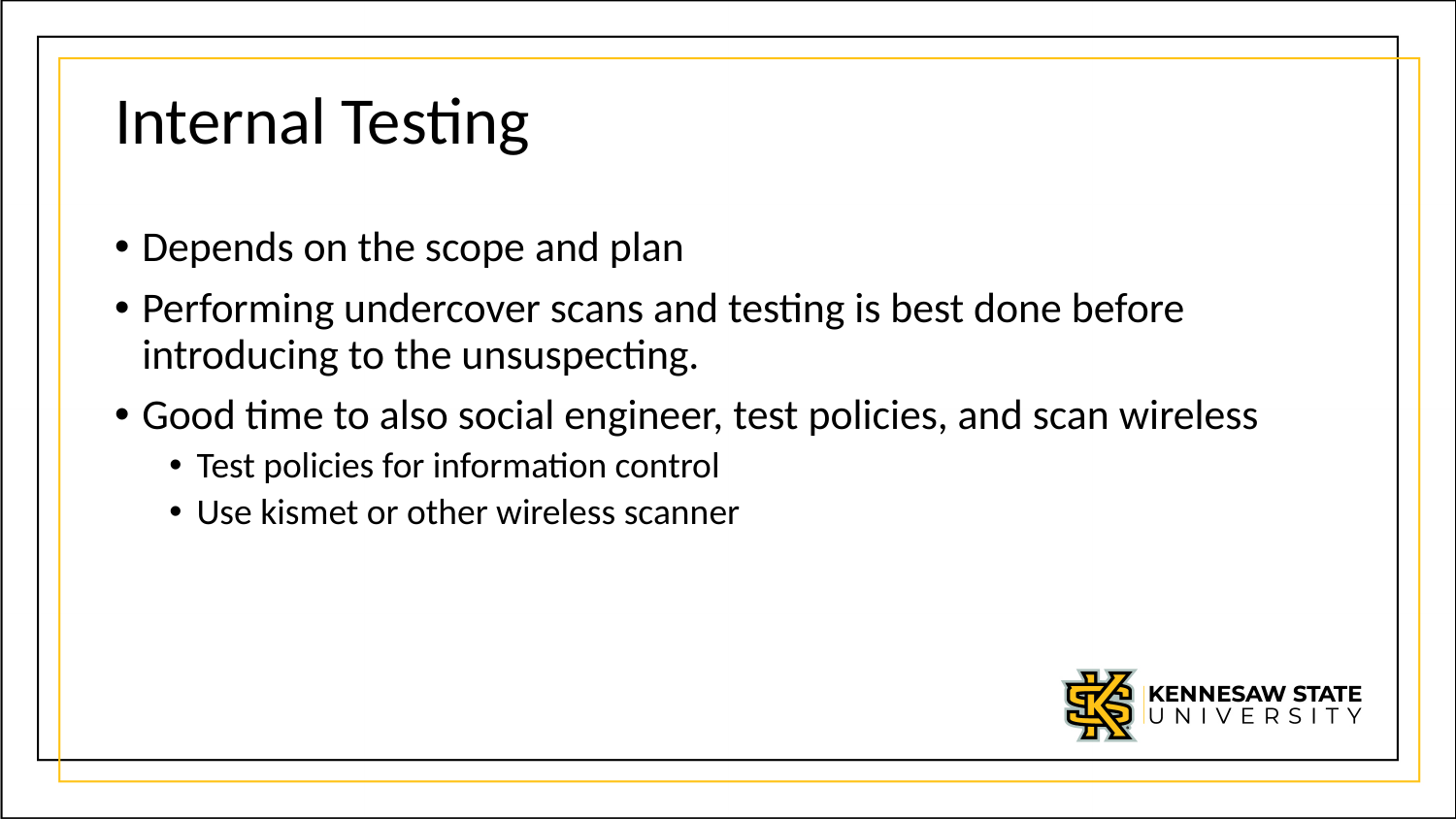

# Internal Testing
Depends on the scope and plan
Performing undercover scans and testing is best done before introducing to the unsuspecting.
Good time to also social engineer, test policies, and scan wireless
Test policies for information control
Use kismet or other wireless scanner